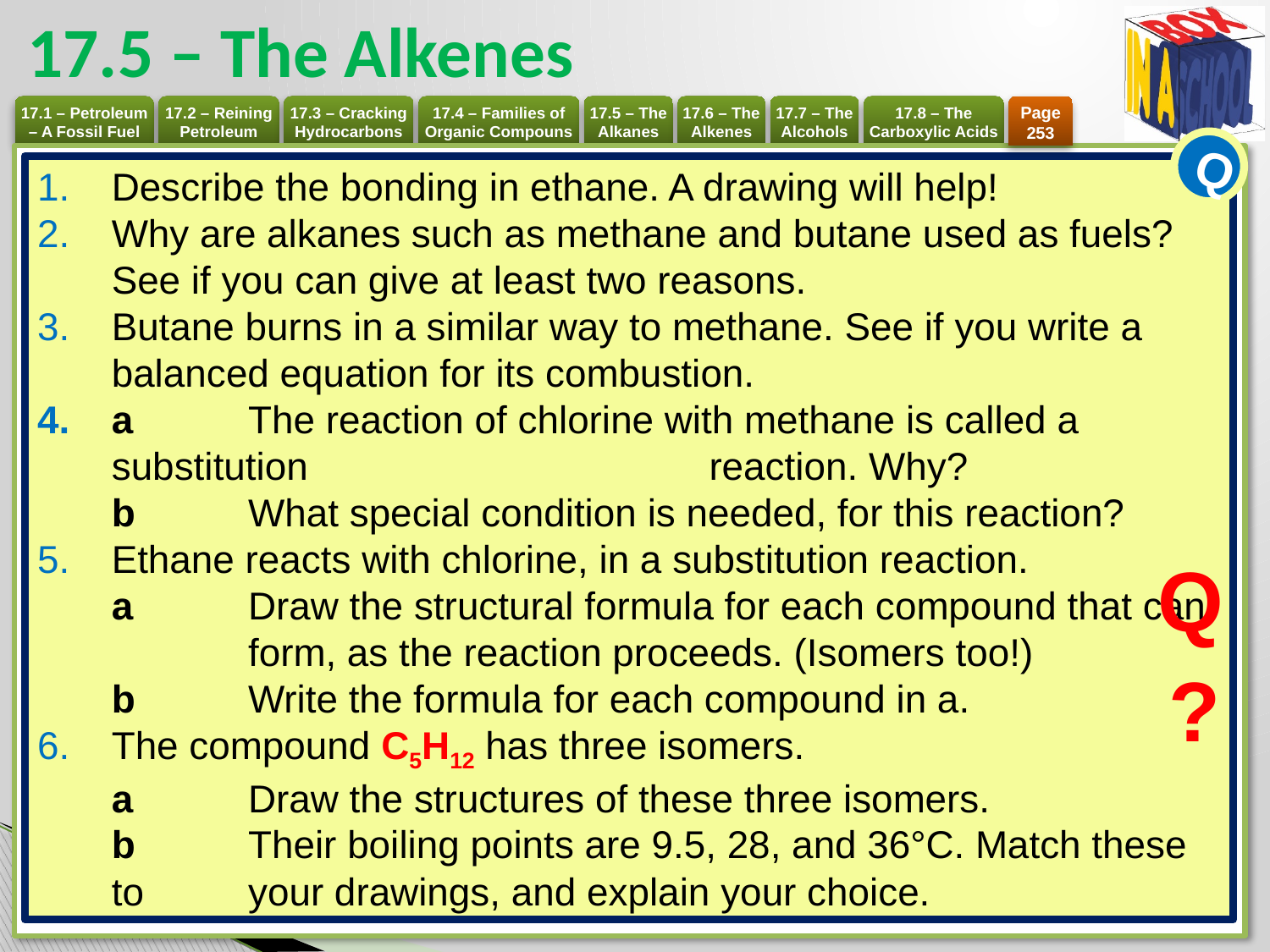

# 17.5 – The Alkenes
Page 253
Q
Describe the bonding in ethane. A drawing will help!
Why are alkanes such as methane and butane used as fuels? See if you can give at least two reasons.
Butane burns in a similar way to methane. See if you write a balanced equation for its combustion.
a 	The reaction of chlorine with methane is called a substitution 	reaction. Why?
b 	What special condition is needed, for this reaction?
Ethane reacts with chlorine, in a substitution reaction.
a 	Draw the structural formula for each compound that can 	form, as the reaction proceeds. (Isomers too!)
b 	Write the formula for each compound in a.
The compound C5H12 has three isomers.
a 	Draw the structures of these three isomers.
b 	Their boiling points are 9.5, 28, and 36°C. Match these to 	your drawings, and explain your choice.
Q
?